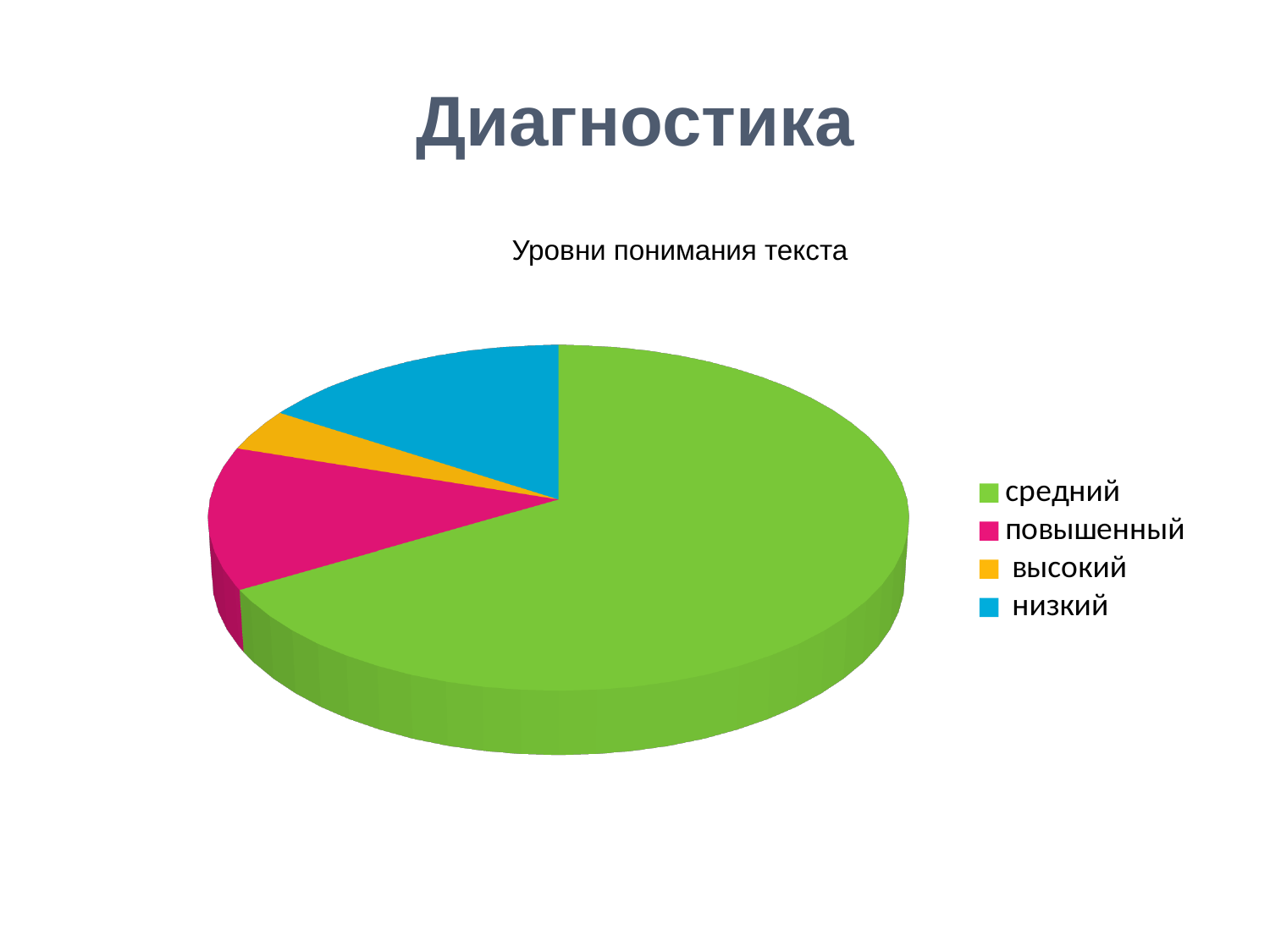

# Диагностика
Уровни понимания текста

[unsupported chart]